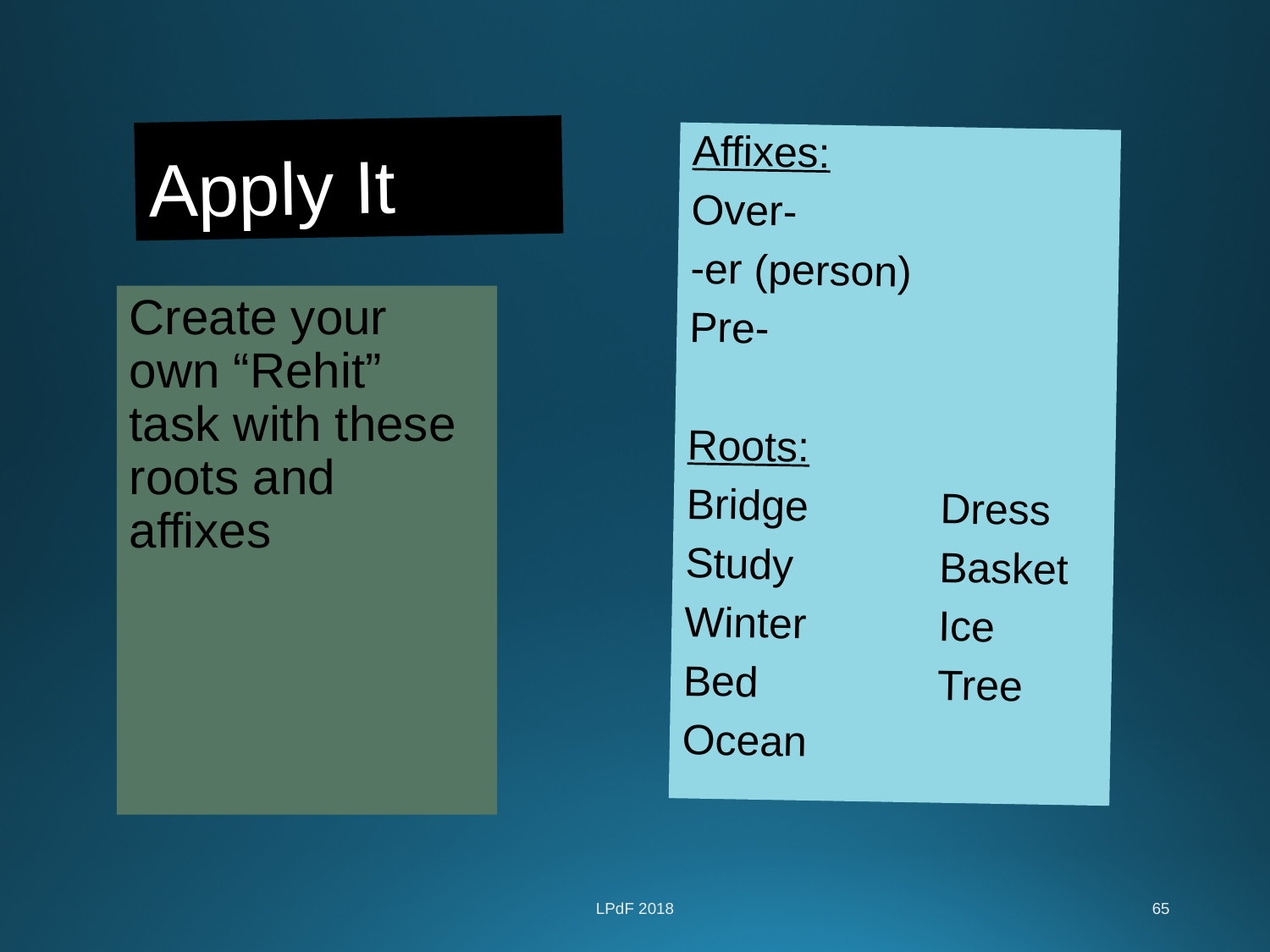

# Apply It
Affixes:
Over-
-er (person)
Pre-

Roots:
Bridge		Dress
Study		Basket
Winter		Ice
Bed		Tree
Ocean
Create your own “Rehit” task with these roots and affixes

LPdF 2018
65